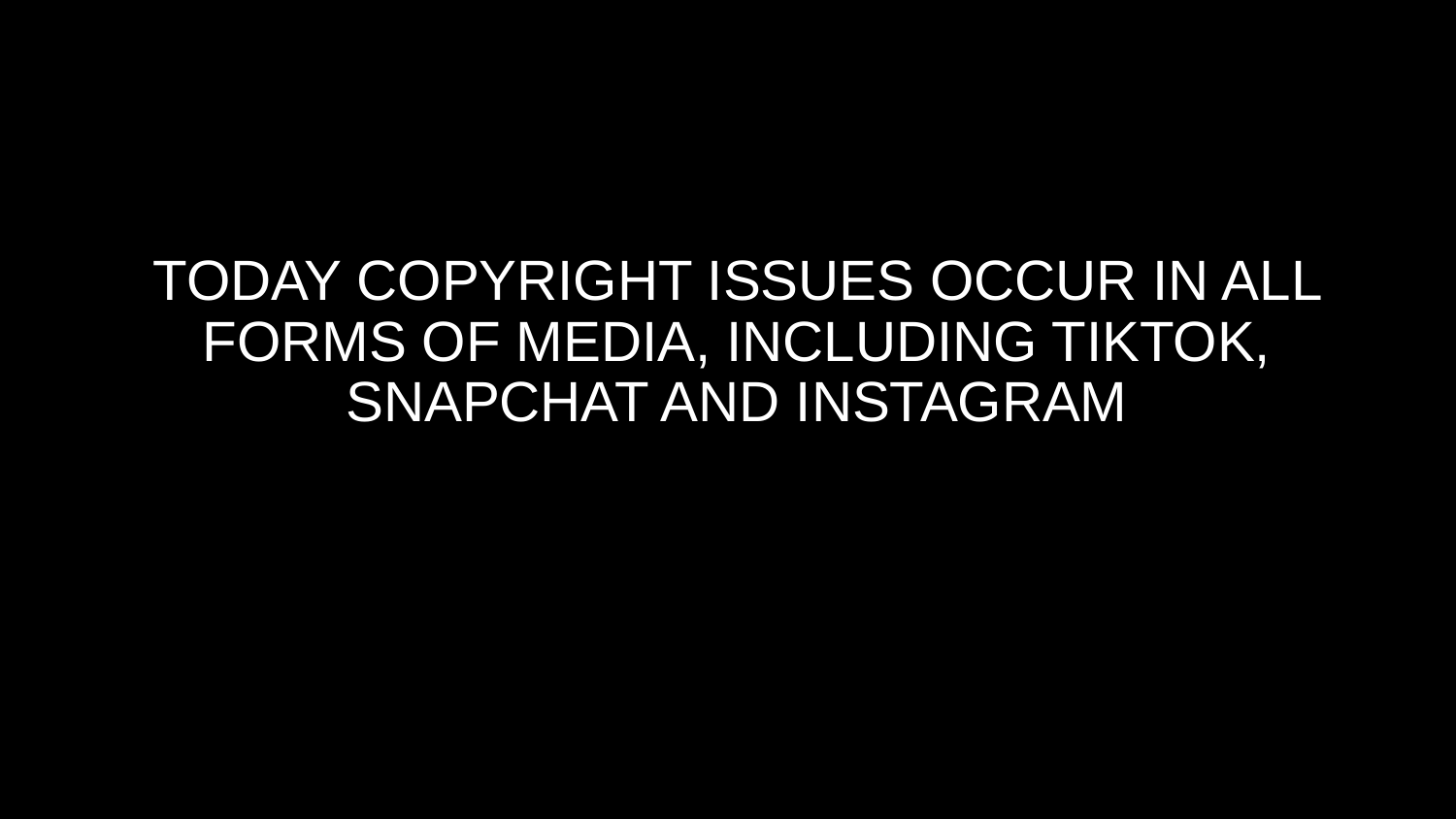

TODAY COPYRIGHT ISSUES OCCUR IN ALL FORMS OF MEDIA, INCLUDING TIKTOK, SNAPCHAT AND INSTAGRAM